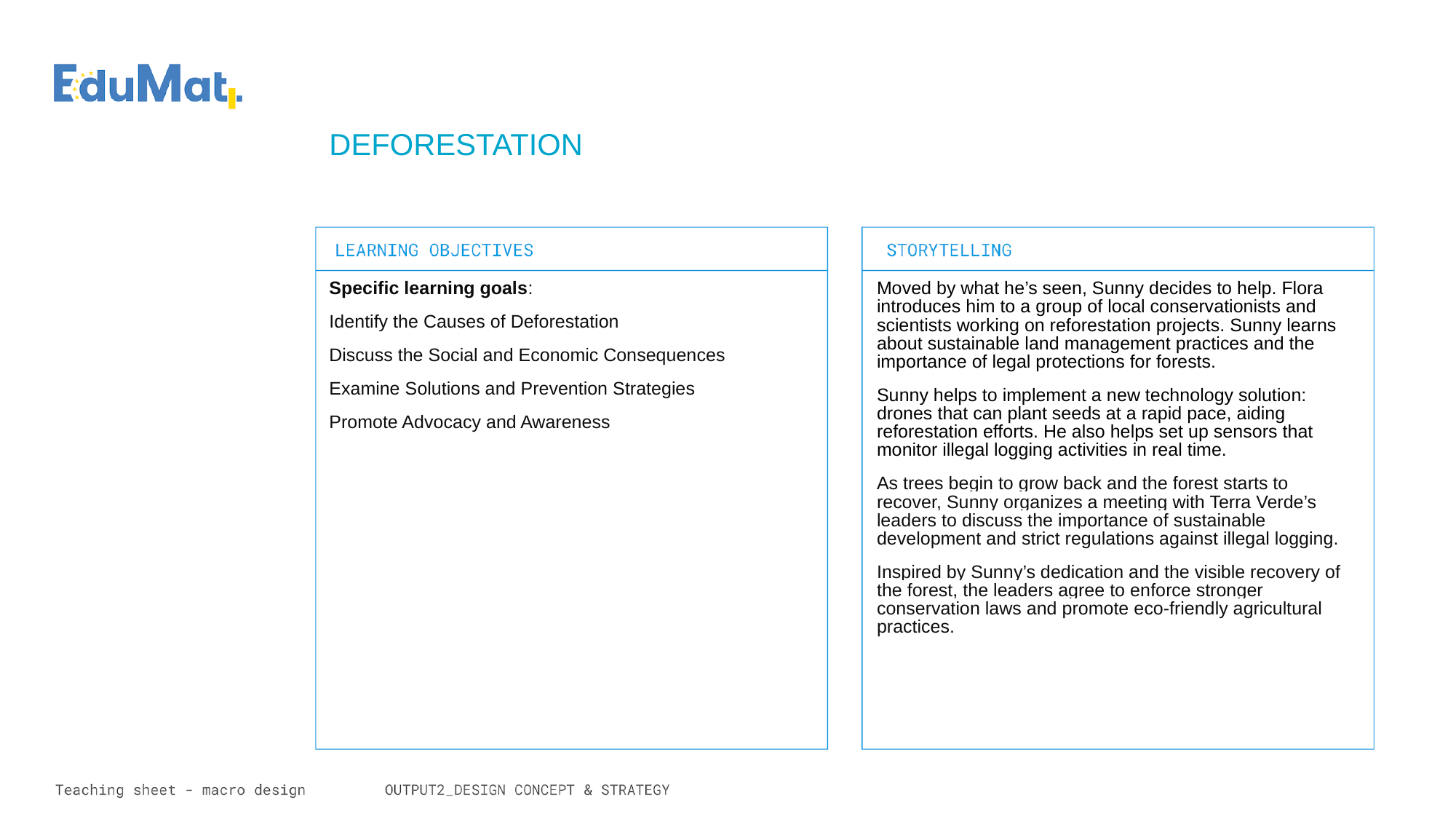

DEFORESTATION
Specific learning goals:
Identify the Causes of Deforestation
Discuss the Social and Economic Consequences
Examine Solutions and Prevention Strategies
Promote Advocacy and Awareness

Moved by what he’s seen, Sunny decides to help. Flora introduces him to a group of local conservationists and scientists working on reforestation projects. Sunny learns about sustainable land management practices and the importance of legal protections for forests.
Sunny helps to implement a new technology solution: drones that can plant seeds at a rapid pace, aiding reforestation efforts. He also helps set up sensors that monitor illegal logging activities in real time.
As trees begin to grow back and the forest starts to recover, Sunny organizes a meeting with Terra Verde’s leaders to discuss the importance of sustainable development and strict regulations against illegal logging.
Inspired by Sunny’s dedication and the visible recovery of the forest, the leaders agree to enforce stronger conservation laws and promote eco-friendly agricultural practices.